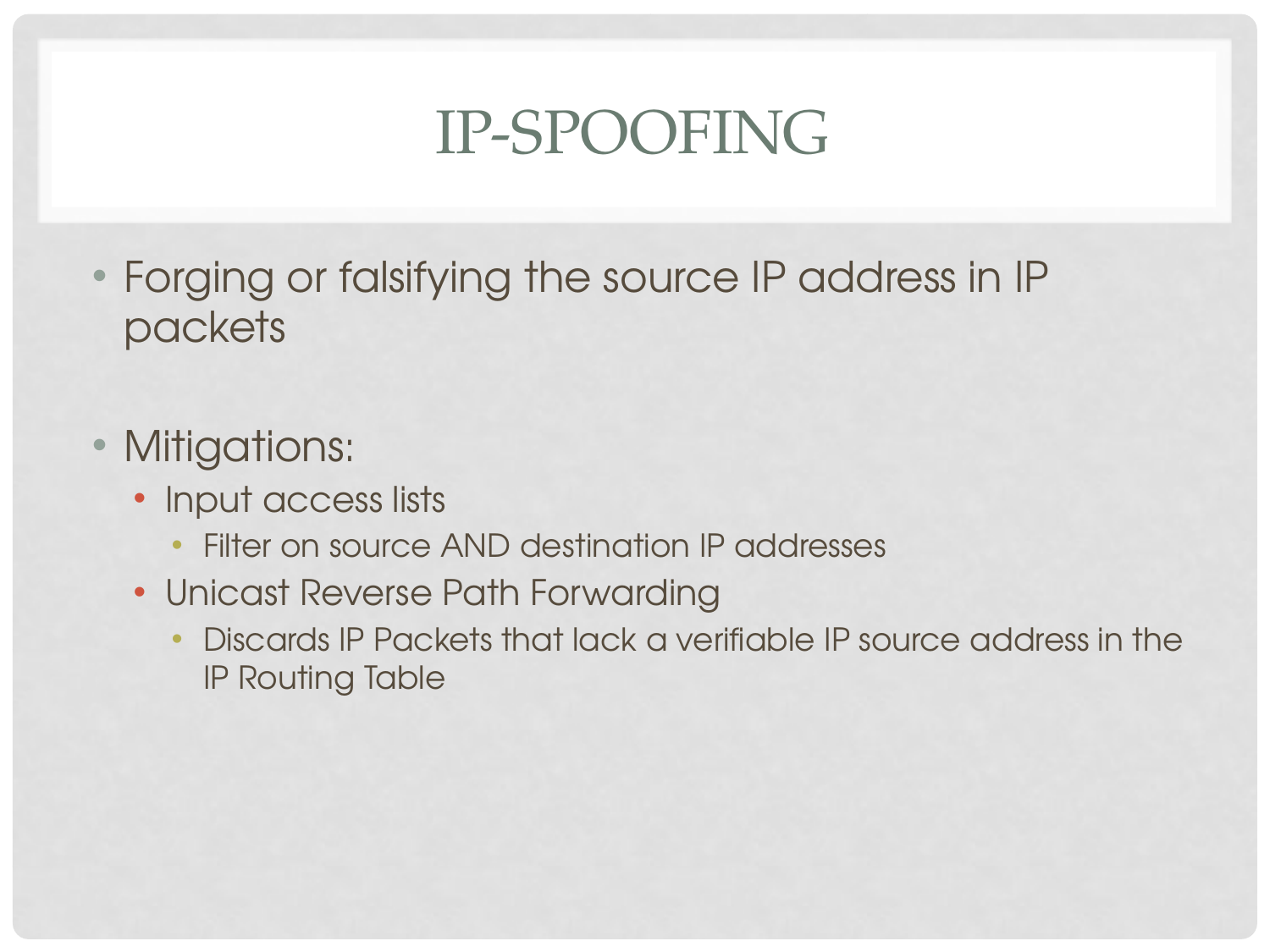

# Ip-spoofing
Forging or falsifying the source IP address in IP packets

Mitigations:
Input access lists
Filter on source AND destination IP addresses
Unicast Reverse Path Forwarding
Discards IP Packets that lack a verifiable IP source address in the IP Routing Table